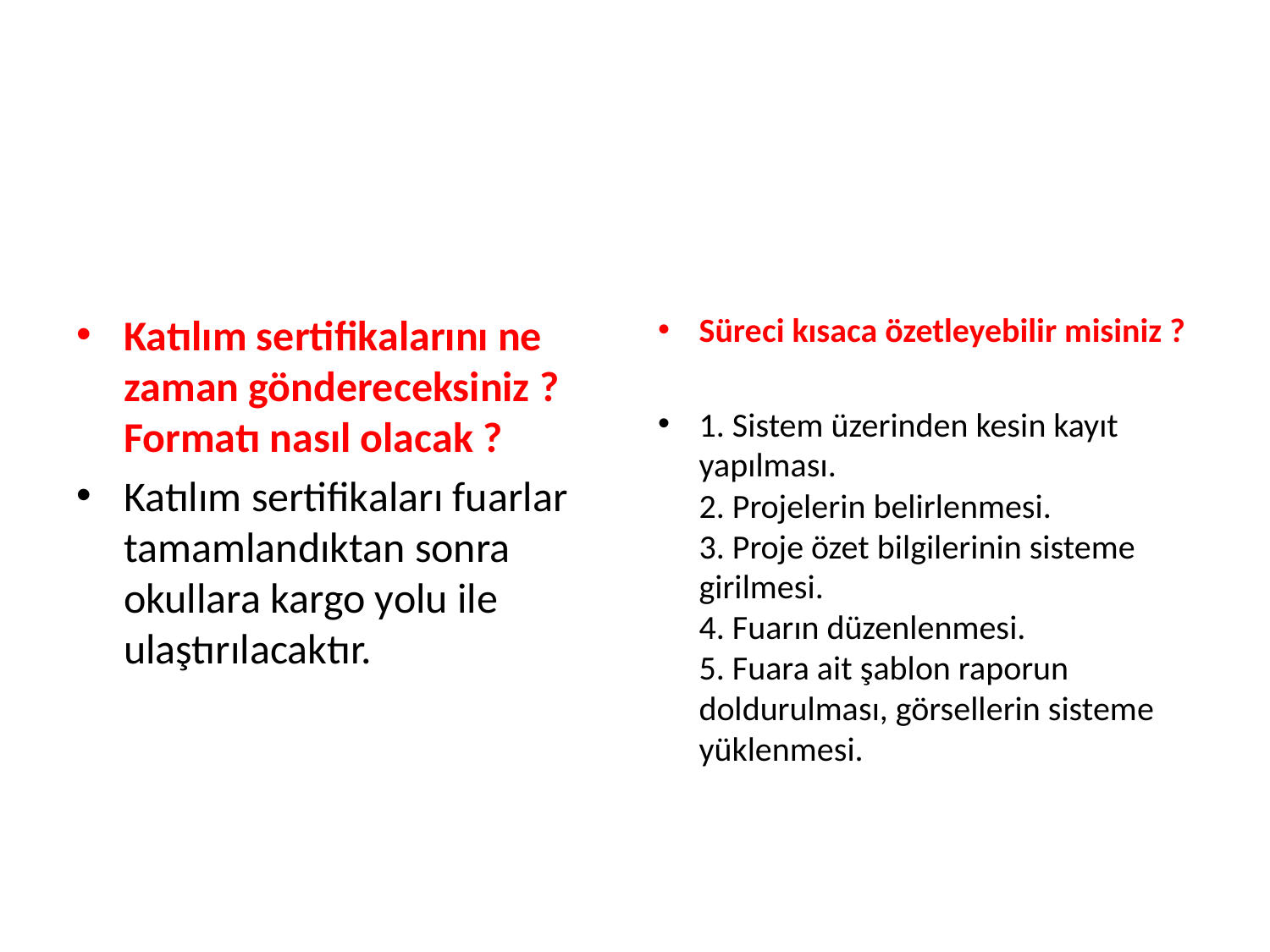

#

Katılım sertifikalarını ne zaman göndereceksiniz ? Formatı nasıl olacak ?
Katılım sertifikaları fuarlar tamamlandıktan sonra okullara kargo yolu ile ulaştırılacaktır.

Süreci kısaca özetleyebilir misiniz ?

1. Sistem üzerinden kesin kayıt yapılması.
2. Projelerin belirlenmesi.
3. Proje özet bilgilerinin sisteme girilmesi.
4. Fuarın düzenlenmesi.
5. Fuara ait şablon raporun doldurulması, görsellerin sisteme yüklenmesi.